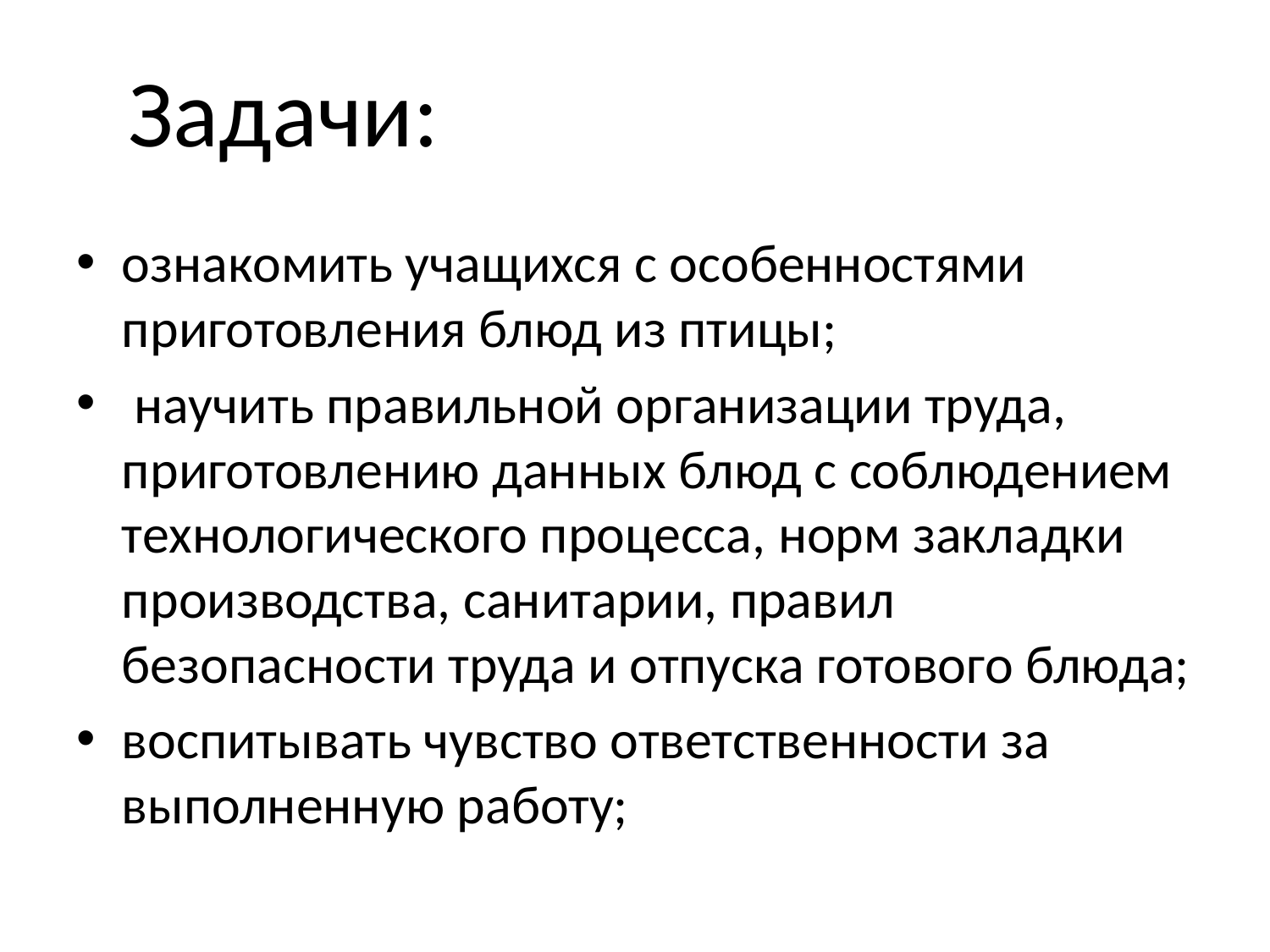

# Задачи:
ознакомить учащихся с особенностями приготовления блюд из птицы;
 научить правильной организации труда, приготовлению данных блюд с соблюдением технологического процесса, норм закладки производства, санитарии, правил безопасности труда и отпуска готового блюда;
воспитывать чувство ответственности за выполненную работу;